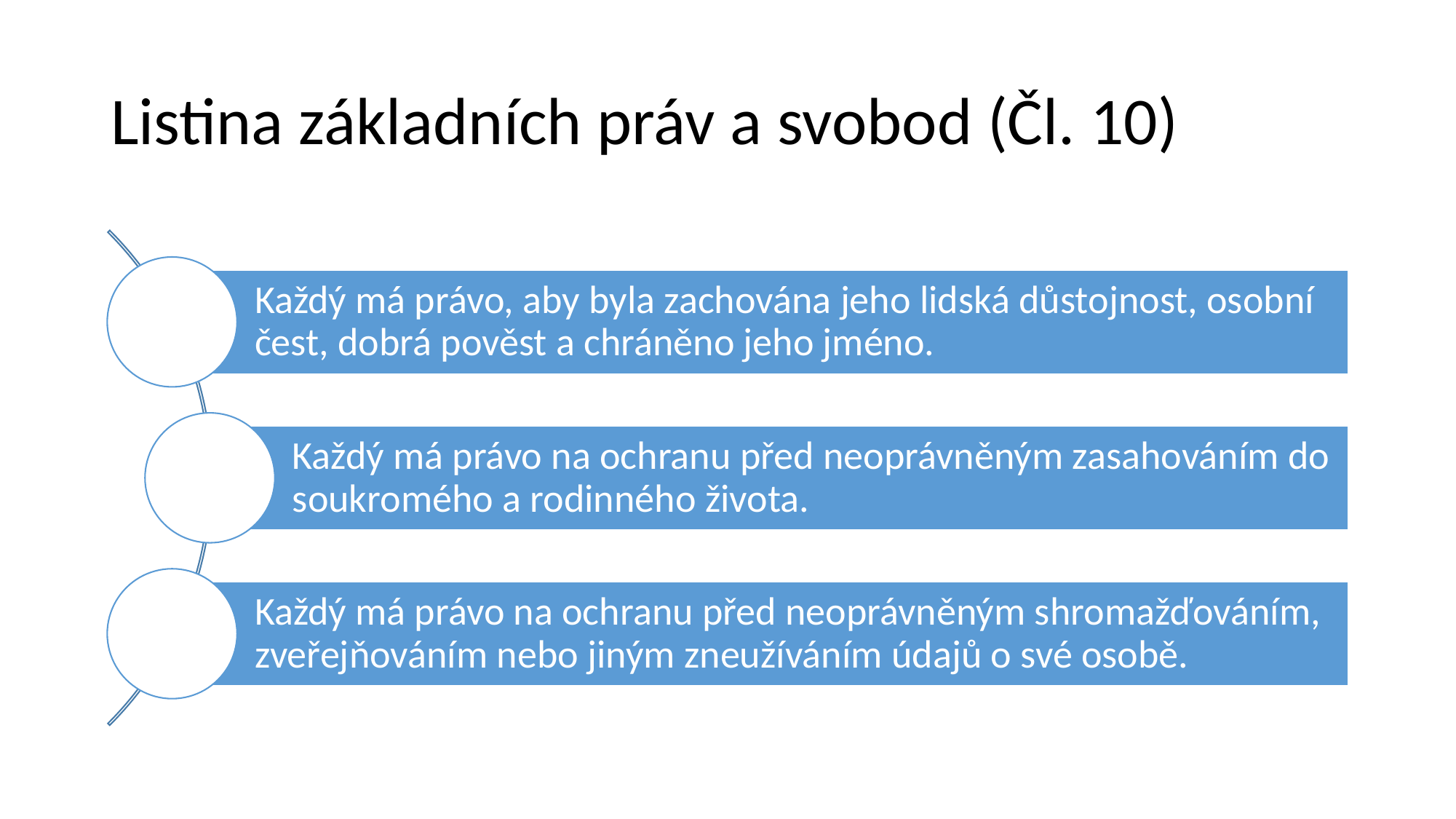

# Listina základních práv a svobod (Čl. 10)
Každý má právo, aby byla zachována jeho lidská důstojnost, osobní čest, dobrá pověst a chráněno jeho jméno.
Každý má právo na ochranu před neoprávněným zasahováním do soukromého a rodinného života.
Každý má právo na ochranu před neoprávněným shromažďováním, zveřejňováním nebo jiným zneužíváním údajů o své osobě.